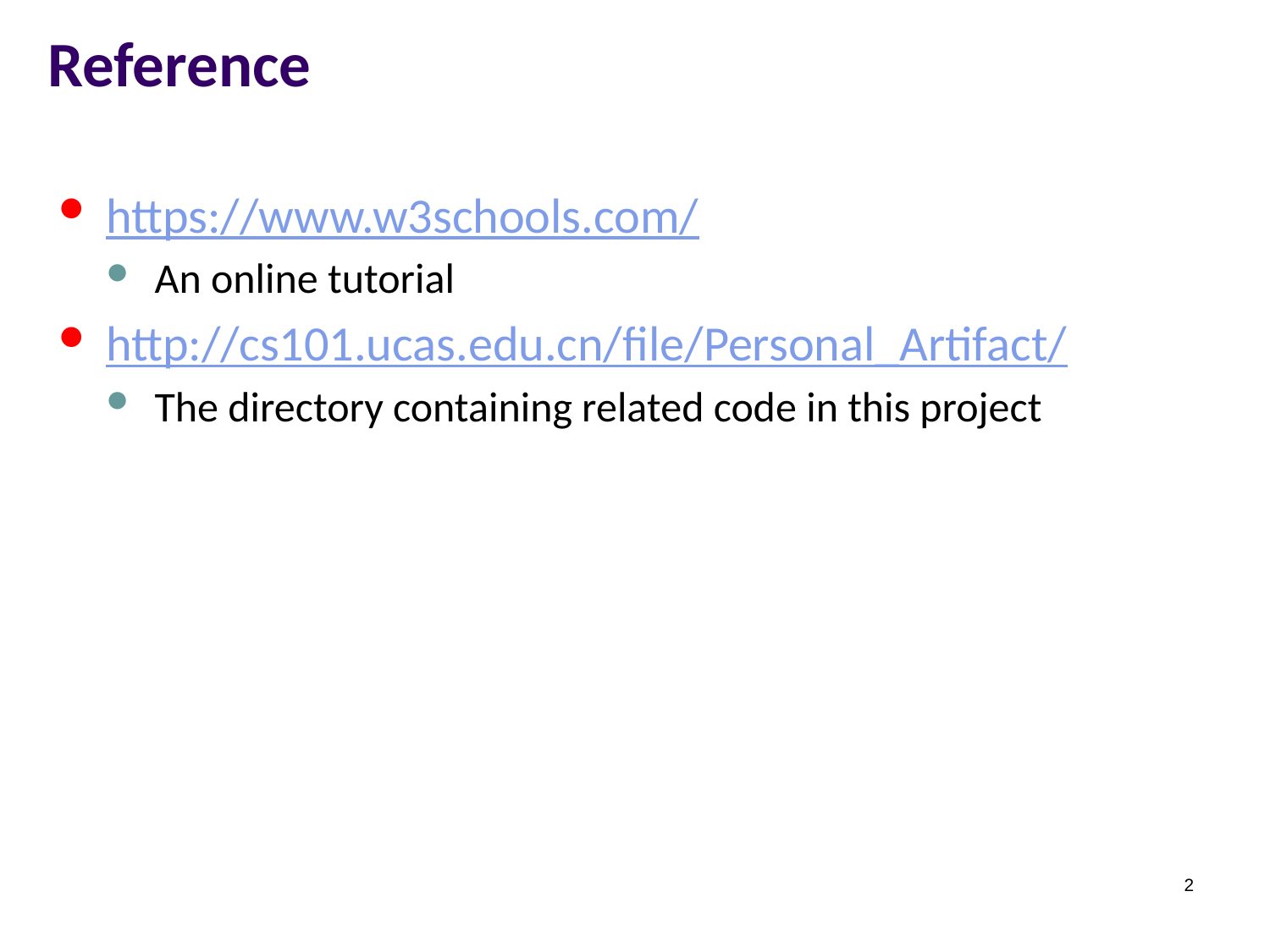

Reference

https://www.w3schools.com/
An online tutorial
http://cs101.ucas.edu.cn/file/Personal_Artifact/
The directory containing related code in this project

2